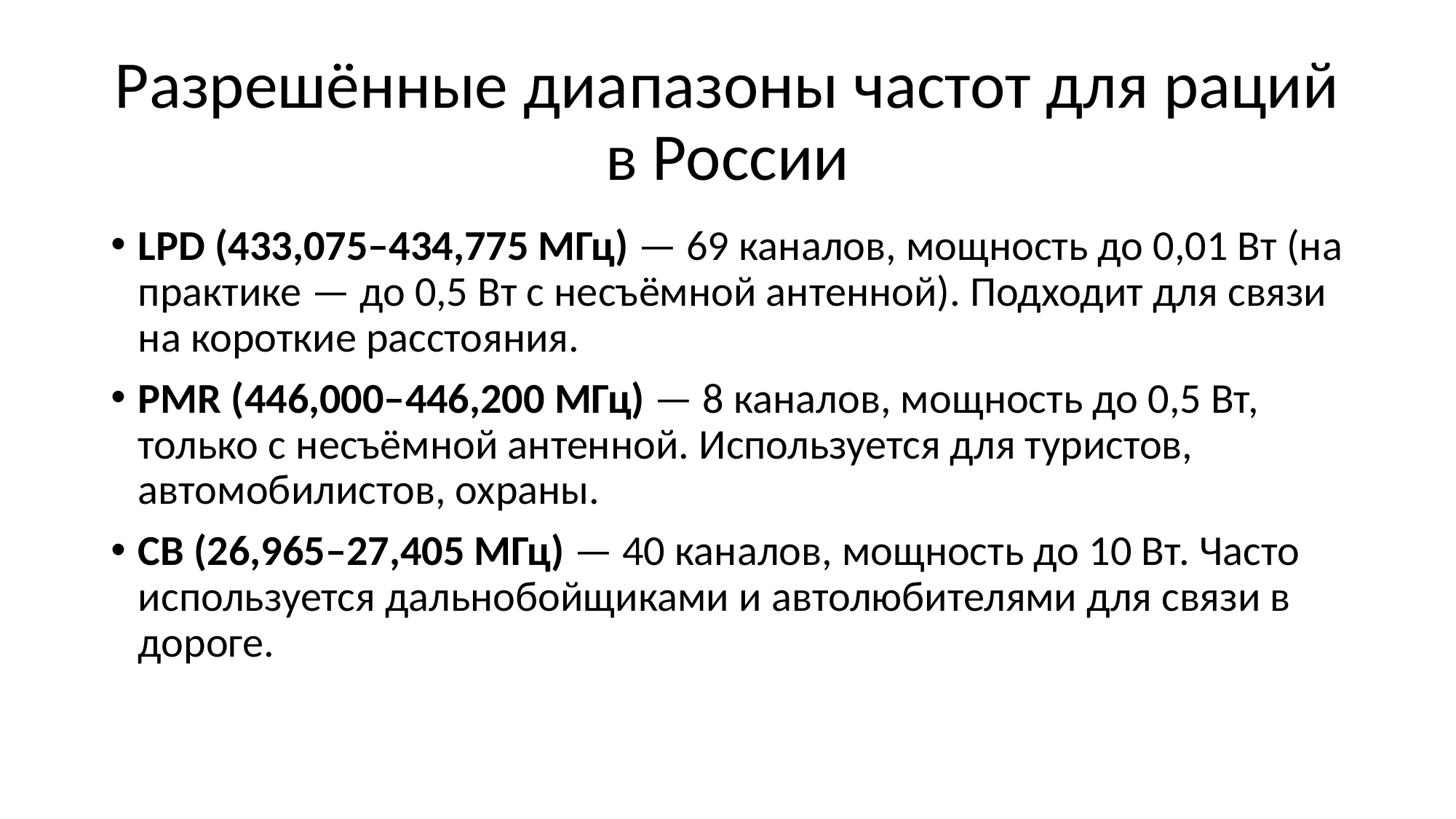

# Разрешённые диапазоны частот для раций в России
LPD (433,075–434,775 МГц) — 69 каналов, мощность до 0,01 Вт (на практике — до 0,5 Вт с несъёмной антенной). Подходит для связи на короткие расстояния.
PMR (446,000–446,200 МГц) — 8 каналов, мощность до 0,5 Вт, только с несъёмной антенной. Используется для туристов, автомобилистов, охраны.
CB (26,965–27,405 МГц) — 40 каналов, мощность до 10 Вт. Часто используется дальнобойщиками и автолюбителями для связи в дороге.